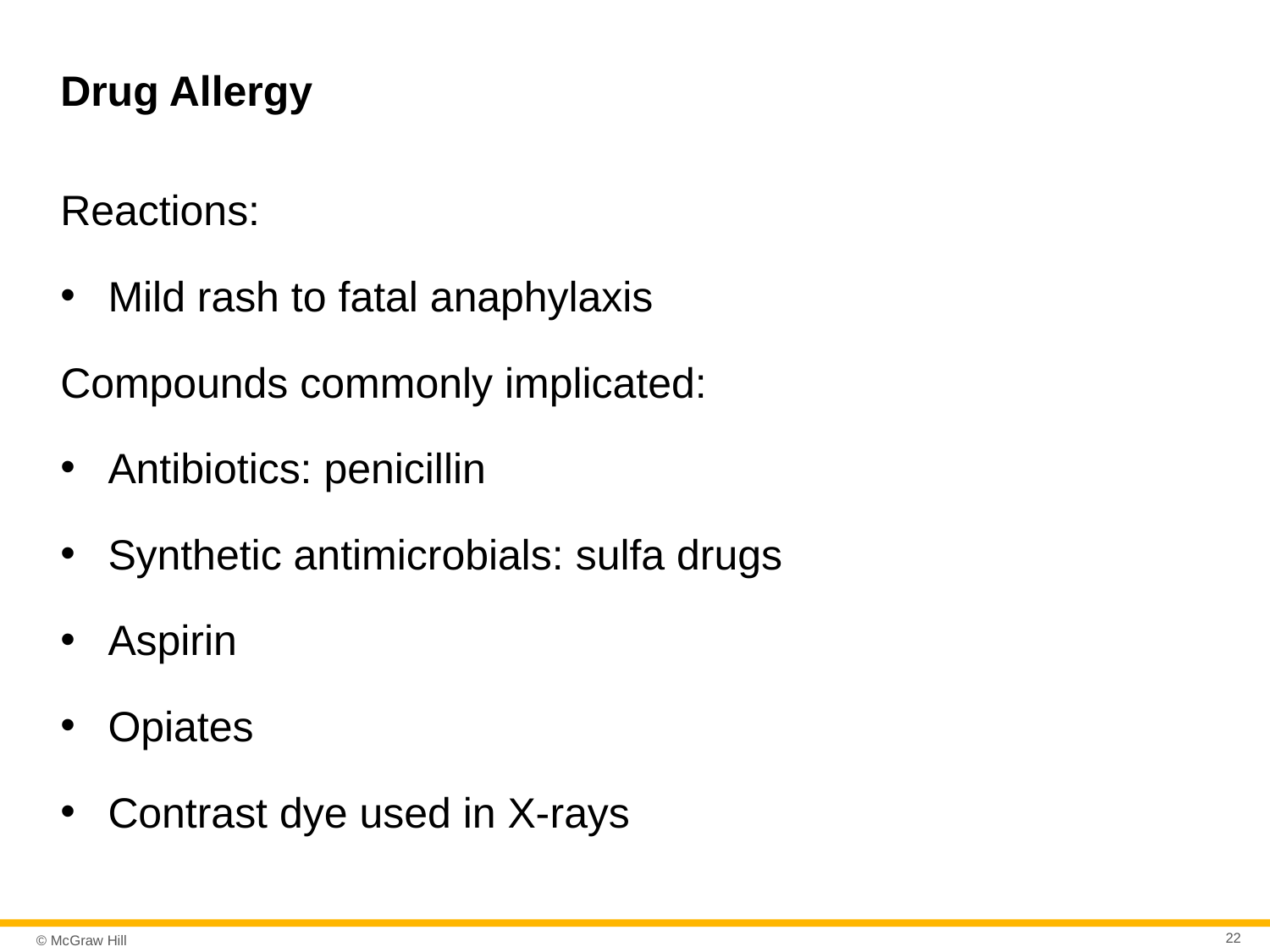

# Drug Allergy
Reactions:
Mild rash to fatal anaphylaxis
Compounds commonly implicated:
Antibiotics: penicillin
Synthetic antimicrobials: sulfa drugs
Aspirin
Opiates
Contrast dye used in X-rays